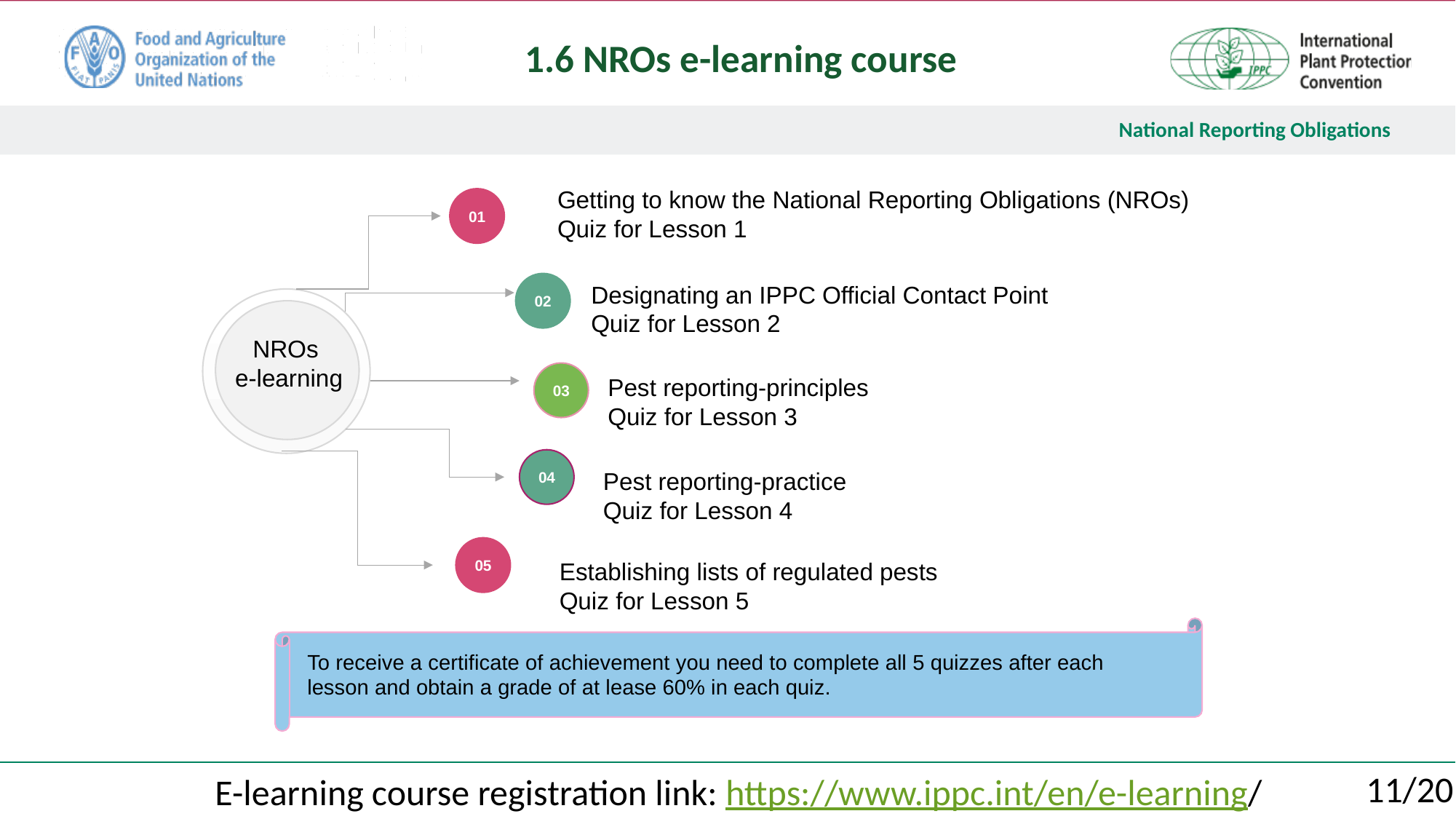

1.6 NROs e-learning course
Getting to know the National Reporting Obligations (NROs)
Quiz for Lesson 1
01
02

NROs
e-learning
03
04
05
Designating an IPPC Official Contact Point
Quiz for Lesson 2
Pest reporting-principles
Quiz for Lesson 3
Pest reporting-practice
Quiz for Lesson 4
Establishing lists of regulated pests
Quiz for Lesson 5

To receive a certificate of achievement you need to complete all 5 quizzes after each lesson and obtain a grade of at lease 60% in each quiz.
E-learning course registration link: https://www.ippc.int/en/e-learning/
11/20